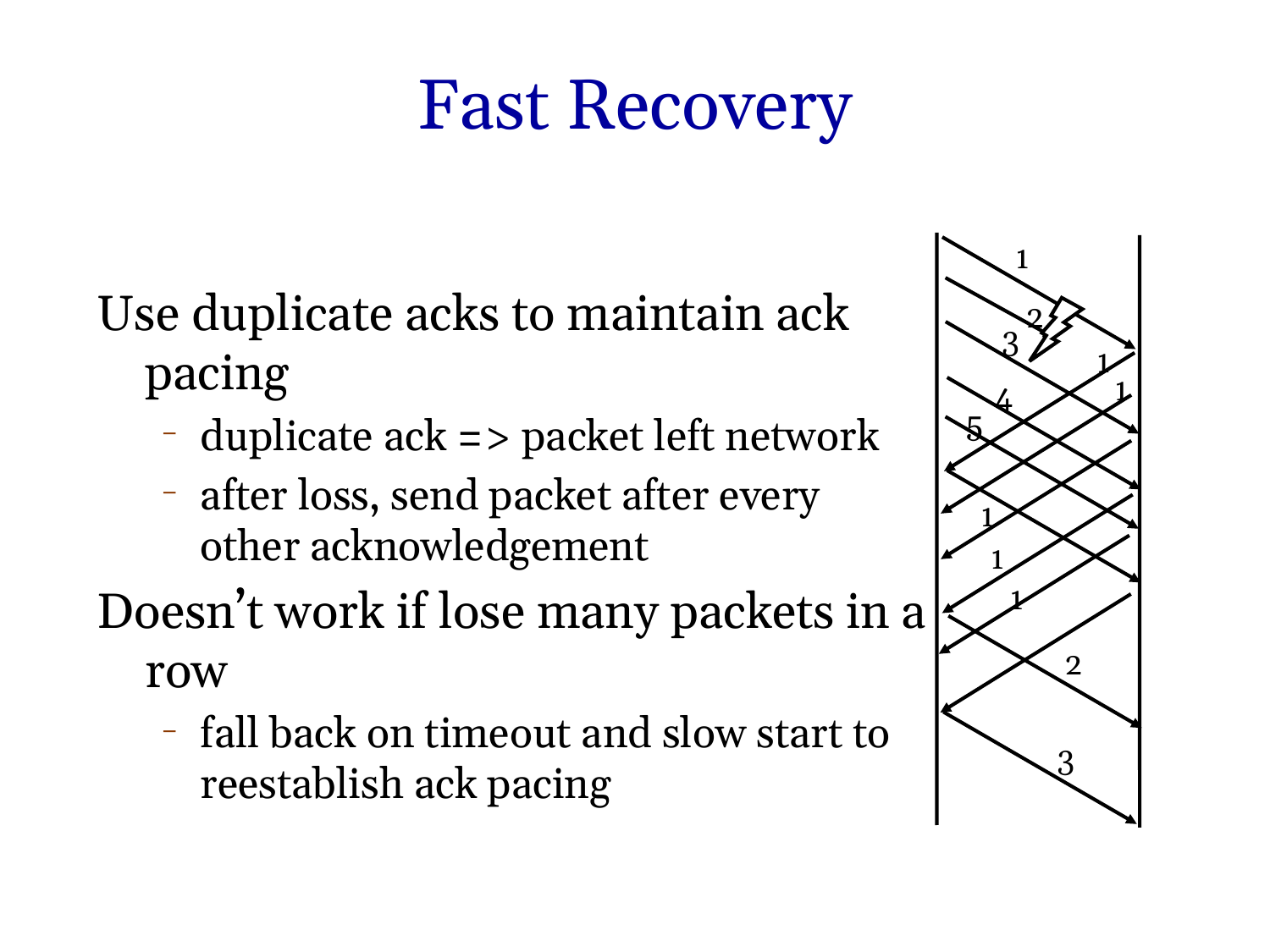

# Fast Recovery
1

Use duplicate acks to maintain ack pacing
duplicate ack => packet left network
after loss, send packet after every other acknowledgement
Doesn’t work if lose many packets in a row
fall back on timeout and slow start to reestablish ack pacing

2

3
1

1
4

5

1

1
1

2
3